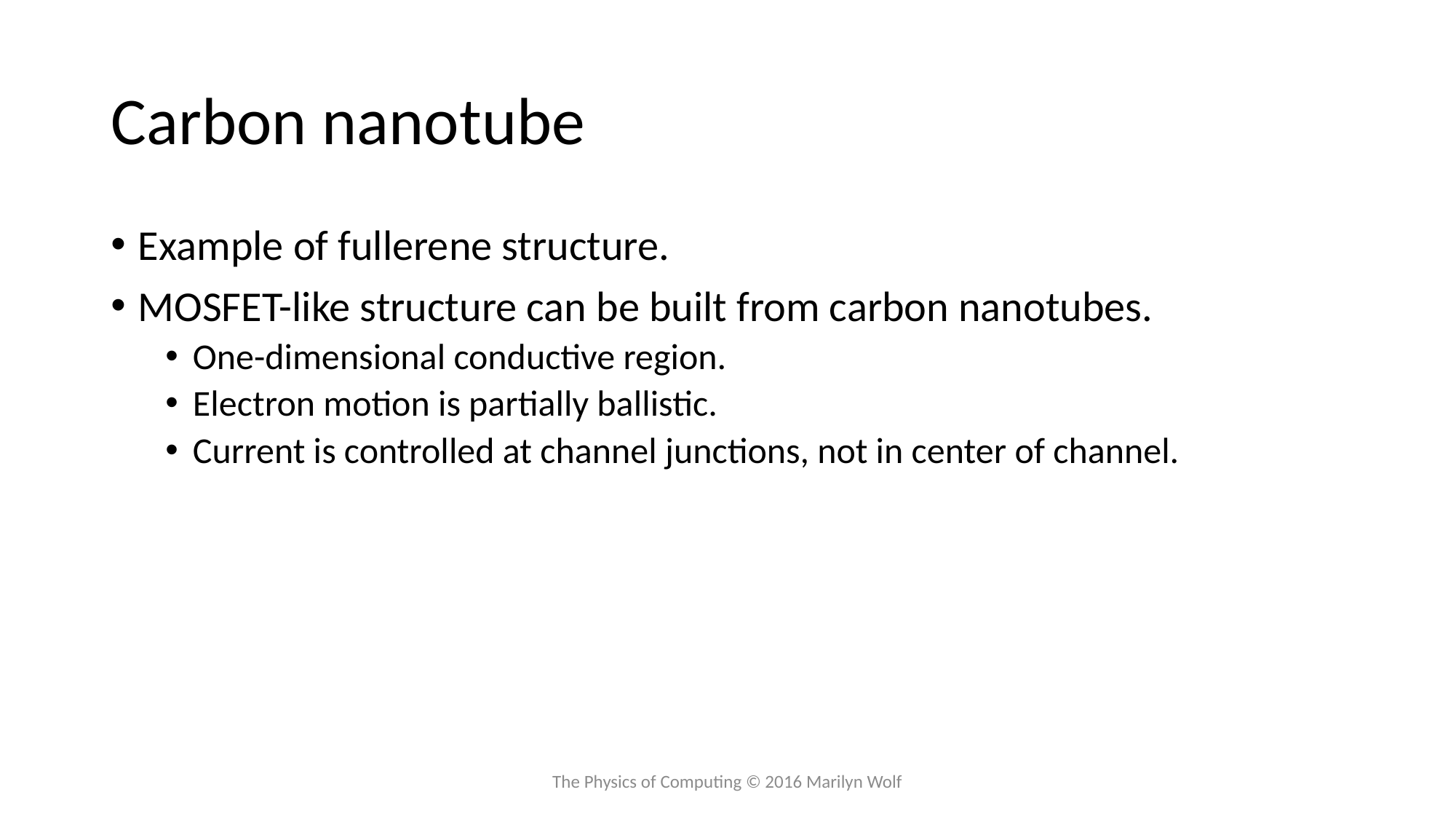

# Carbon nanotube
Example of fullerene structure.
MOSFET-like structure can be built from carbon nanotubes.
One-dimensional conductive region.
Electron motion is partially ballistic.
Current is controlled at channel junctions, not in center of channel.
The Physics of Computing © 2016 Marilyn Wolf